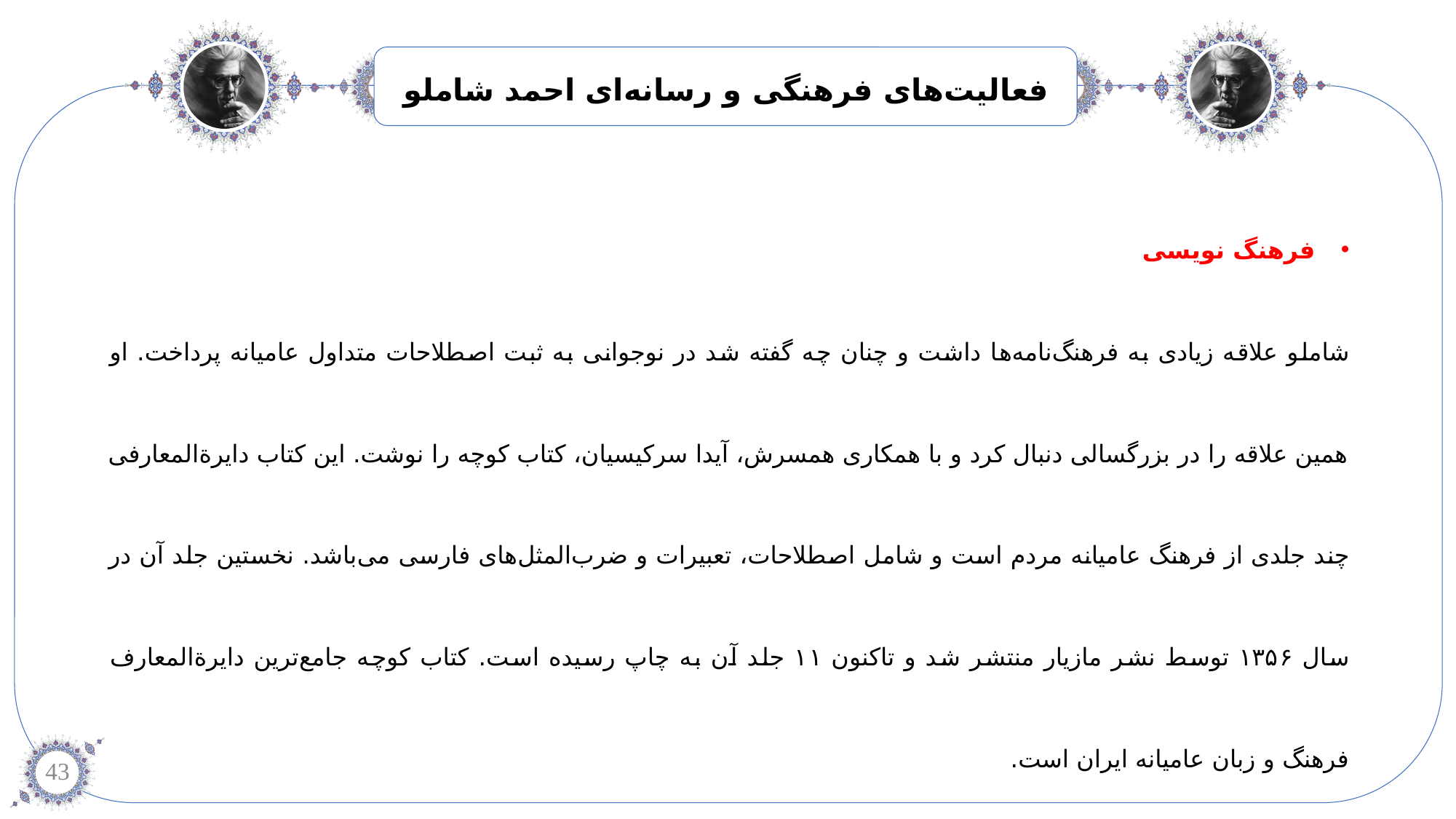

فعالیت‌های فرهنگی و رسانه‌ای احمد شاملو
فرهنگ نویسی
شاملو علاقه زیادی به فرهنگ‌نامه‌ها داشت و چنان‌ چه گفته‌ شد در نوجوانی به ثبت اصطلاحات متداول عامیانه پرداخت. او همین علاقه را در بزرگسالی دنبال کرد و با همکاری همسرش، آیدا سرکیسیان، کتاب کوچه را نوشت. این کتاب دایرة‌المعارفی چند جلدی از فرهنگ عامیانه مردم است و شامل اصطلاحات، تعبیرات و ضرب‌المثل‌های فارسی می‌باشد. نخستین جلد آن در سال ۱۳۵۶ توسط نشر مازیار منتشر شد و تاکنون ۱۱ جلد آن به چاپ رسیده‌ است. کتاب کوچه جامع‌ترین دایرة‌المعارف فرهنگ و زبان عامیانه ایران است.
43